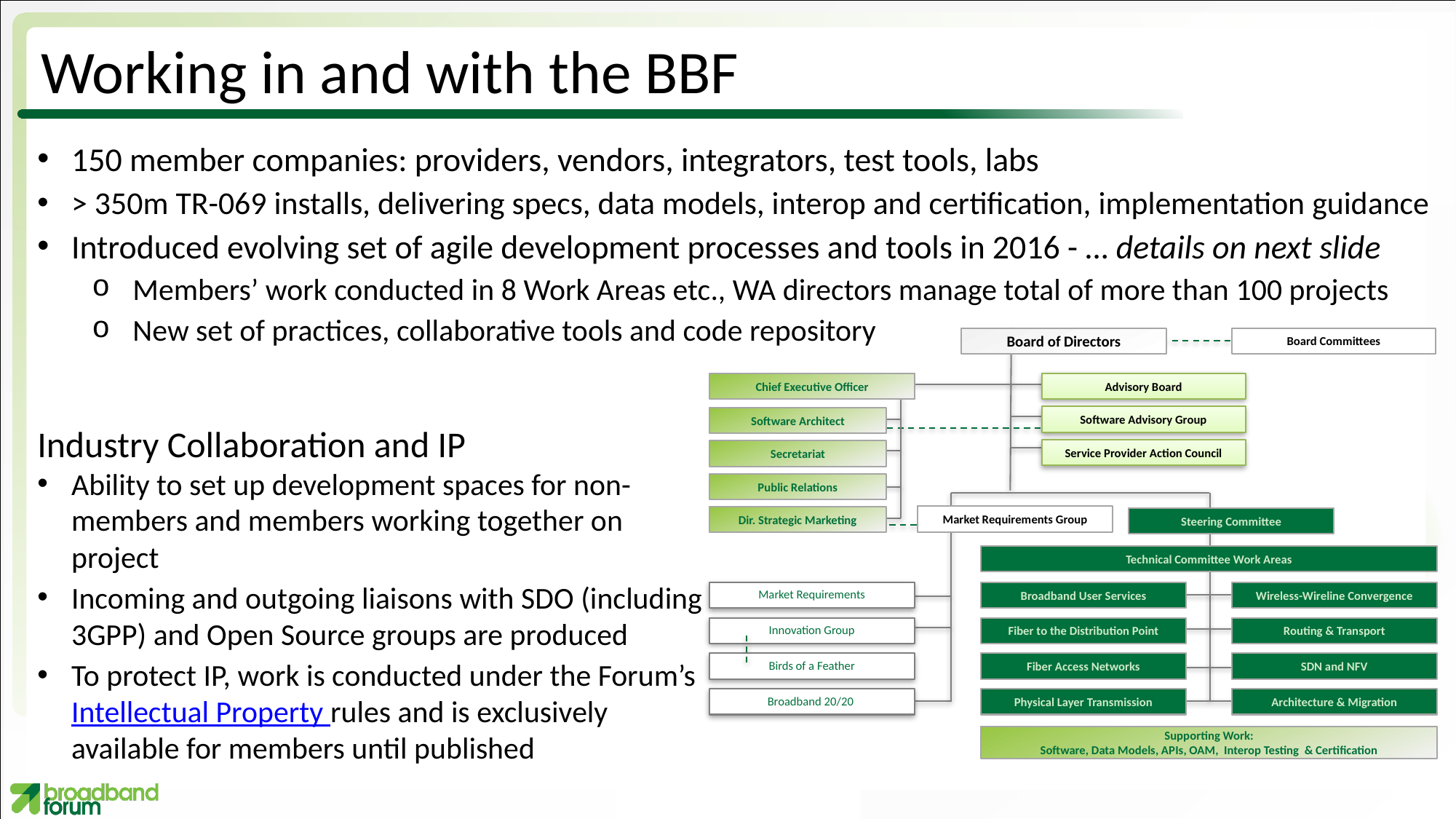

# Working in and with the BBF
150 member companies: providers, vendors, integrators, test tools, labs
> 350m TR-069 installs, delivering specs, data models, interop and certification, implementation guidance
Introduced evolving set of agile development processes and tools in 2016 - … details on next slide
Members’ work conducted in 8 Work Areas etc., WA directors manage total of more than 100 projects
New set of practices, collaborative tools and code repository

Board of Directors
Board Committees
Chief Executive Officer
Advisory Board
Software Advisory Group
Software Architect
Service Provider Action Council
Secretariat
Public Relations
Market Requirements Group
Dir. Strategic Marketing
Steering Committee
Technical Committee Work Areas
Market Requirements
Broadband User Services
Wireless-Wireline Convergence
Innovation Group
Fiber to the Distribution Point
Routing & Transport
Birds of a Feather
Fiber Access Networks
SDN and NFV
Broadband 20/20
Physical Layer Transmission
Architecture & Migration
Supporting Work:
Software, Data Models, APIs, OAM,  Interop Testing  & Certification
Industry Collaboration and IP
Ability to set up development spaces for non-members and members working together on project
Incoming and outgoing liaisons with SDO (including 3GPP) and Open Source groups are produced
To protect IP, work is conducted under the Forum’s Intellectual Property rules and is exclusively available for members until published